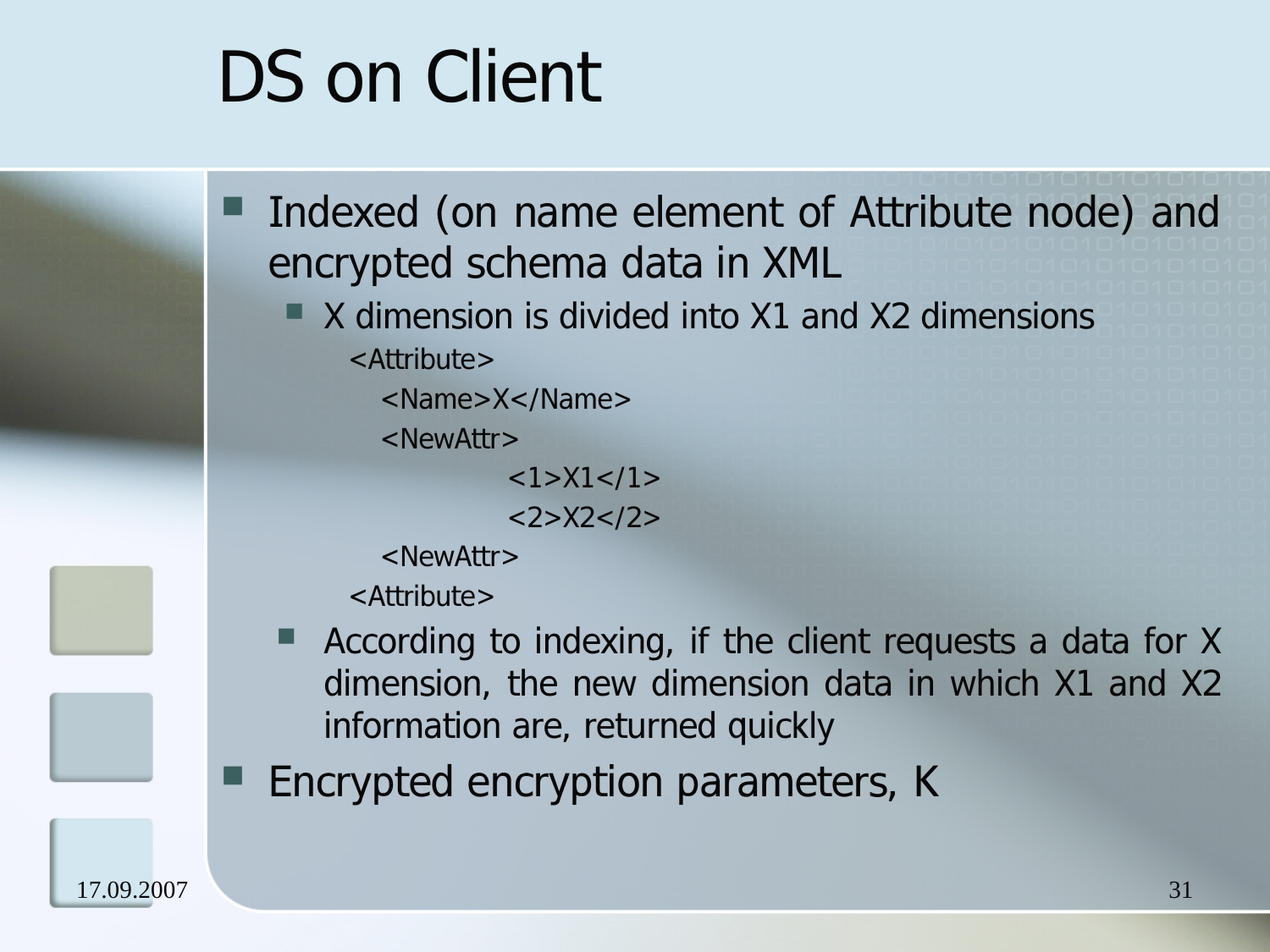

# DS on Client
Indexed (on name element of Attribute node) and encrypted schema data in XML
X dimension is divided into X1 and X2 dimensions
<Attribute>
	<Name>X</Name>
	<NewAttr>
		<1>X1</1>
		<2>X2</2>
	<NewAttr>
<Attribute>
According to indexing, if the client requests a data for X dimension, the new dimension data in which X1 and X2 information are, returned quickly
Encrypted encryption parameters, K

17.09.2007
31